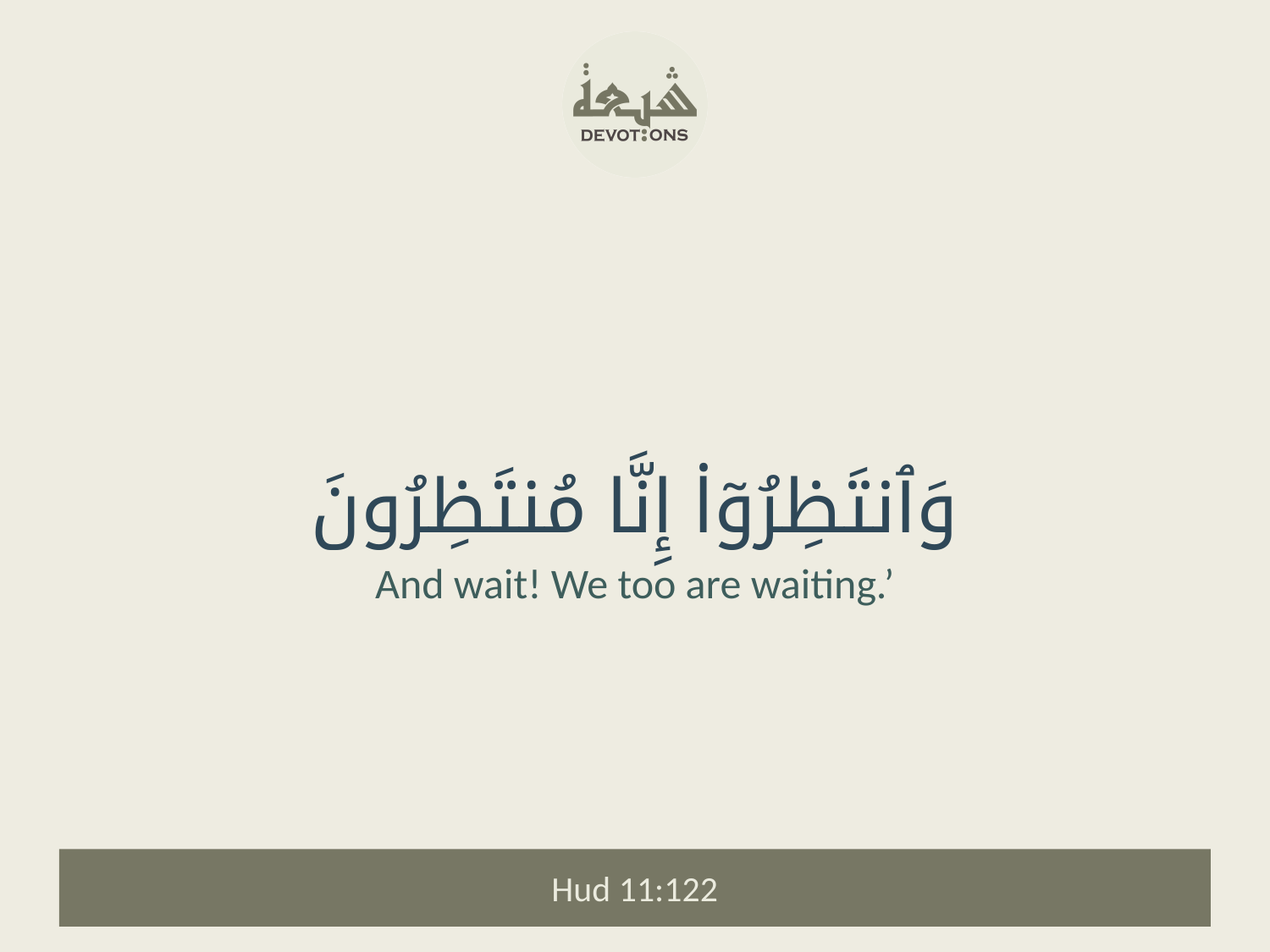

وَٱنتَظِرُوٓا۟ إِنَّا مُنتَظِرُونَ
And wait! We too are waiting.’
Hud 11:122